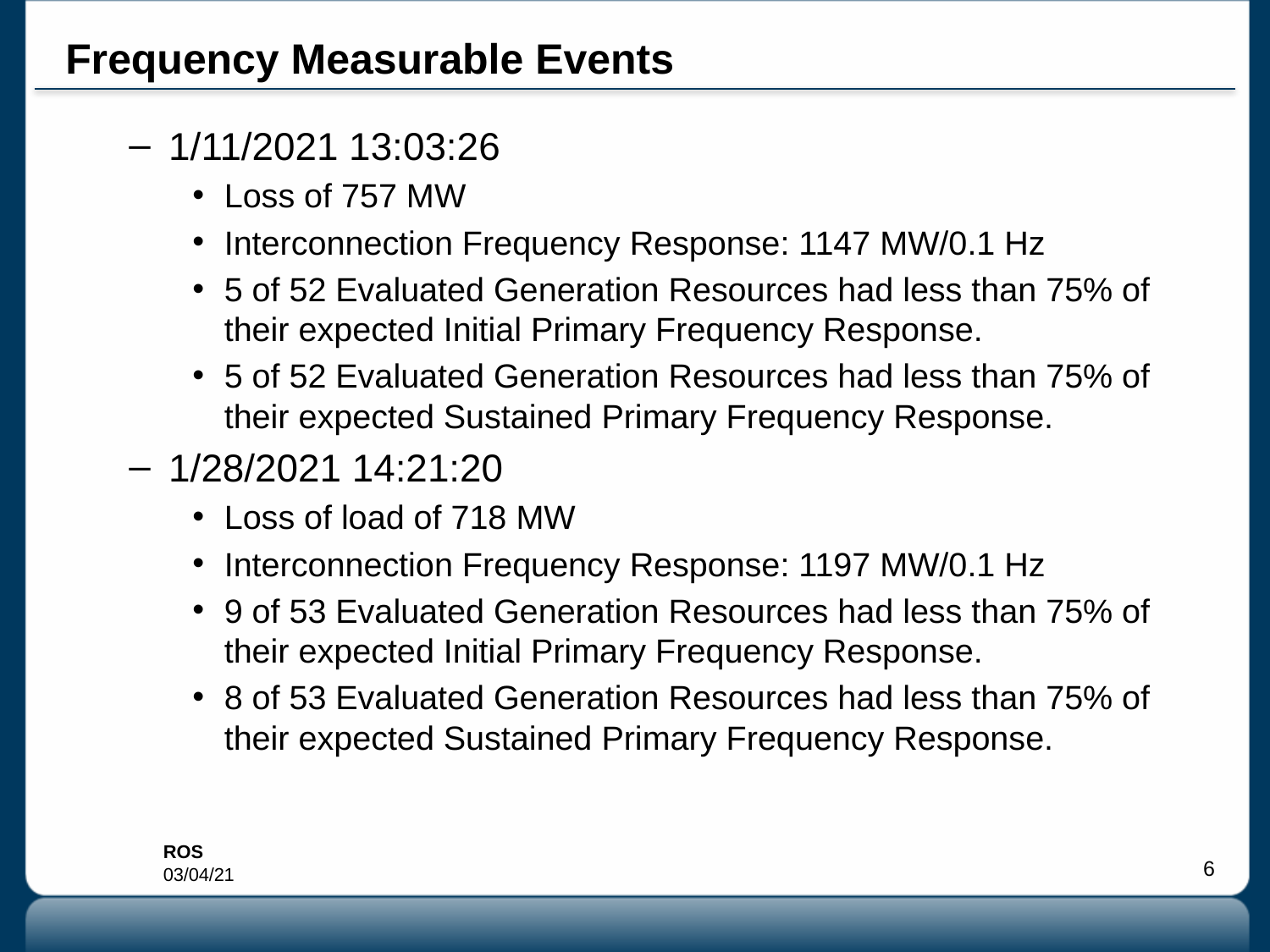

# Frequency Measurable Events
1/11/2021 13:03:26
Loss of 757 MW
Interconnection Frequency Response: 1147 MW/0.1 Hz
5 of 52 Evaluated Generation Resources had less than 75% of their expected Initial Primary Frequency Response.
5 of 52 Evaluated Generation Resources had less than 75% of their expected Sustained Primary Frequency Response.
1/28/2021 14:21:20
Loss of load of 718 MW
Interconnection Frequency Response: 1197 MW/0.1 Hz
9 of 53 Evaluated Generation Resources had less than 75% of their expected Initial Primary Frequency Response.
8 of 53 Evaluated Generation Resources had less than 75% of their expected Sustained Primary Frequency Response.